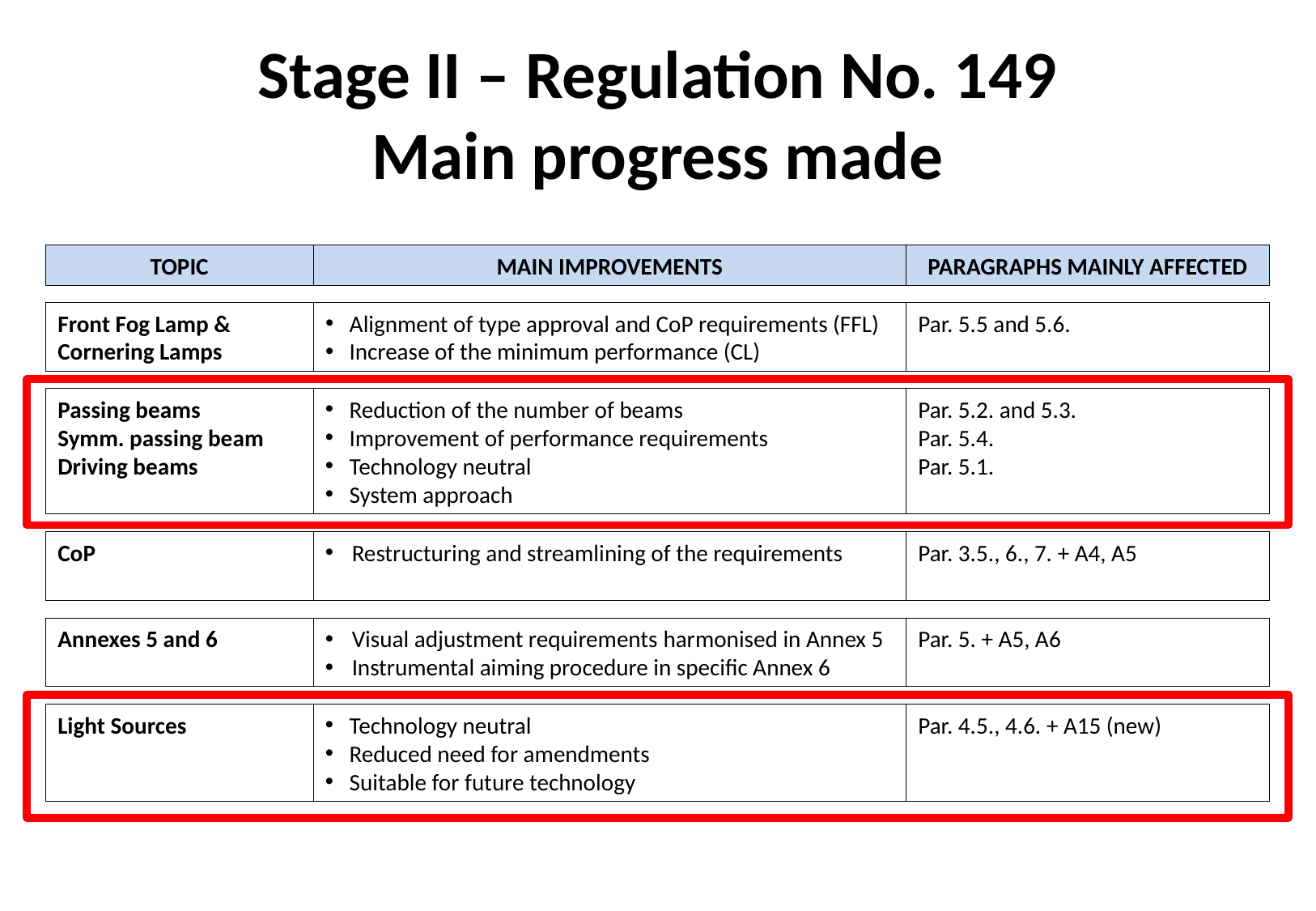

Stage II – Regulation No. 149
Main progress made
TOPIC
MAIN IMPROVEMENTS
PARAGRAPHS MAINLY AFFECTED
Front Fog Lamp &
Cornering Lamps
Alignment of type approval and CoP requirements (FFL)
Increase of the minimum performance (CL)
Par. 5.5 and 5.6.

Passing beams
Symm. passing beam
Driving beams

Reduction of the number of beams
Improvement of performance requirements
Technology neutral
System approach
Par. 5.2. and 5.3.
Par. 5.4.
Par. 5.1.

CoP

Restructuring and streamlining of the requirements

Par. 3.5., 6., 7. + A4, A5

Annexes 5 and 6

Visual adjustment requirements harmonised in Annex 5
Instrumental aiming procedure in specific Annex 6
Par. 5. + A5, A6

Light Sources

Technology neutral
Reduced need for amendments
Suitable for future technology
Par. 4.5., 4.6. + A15 (new)